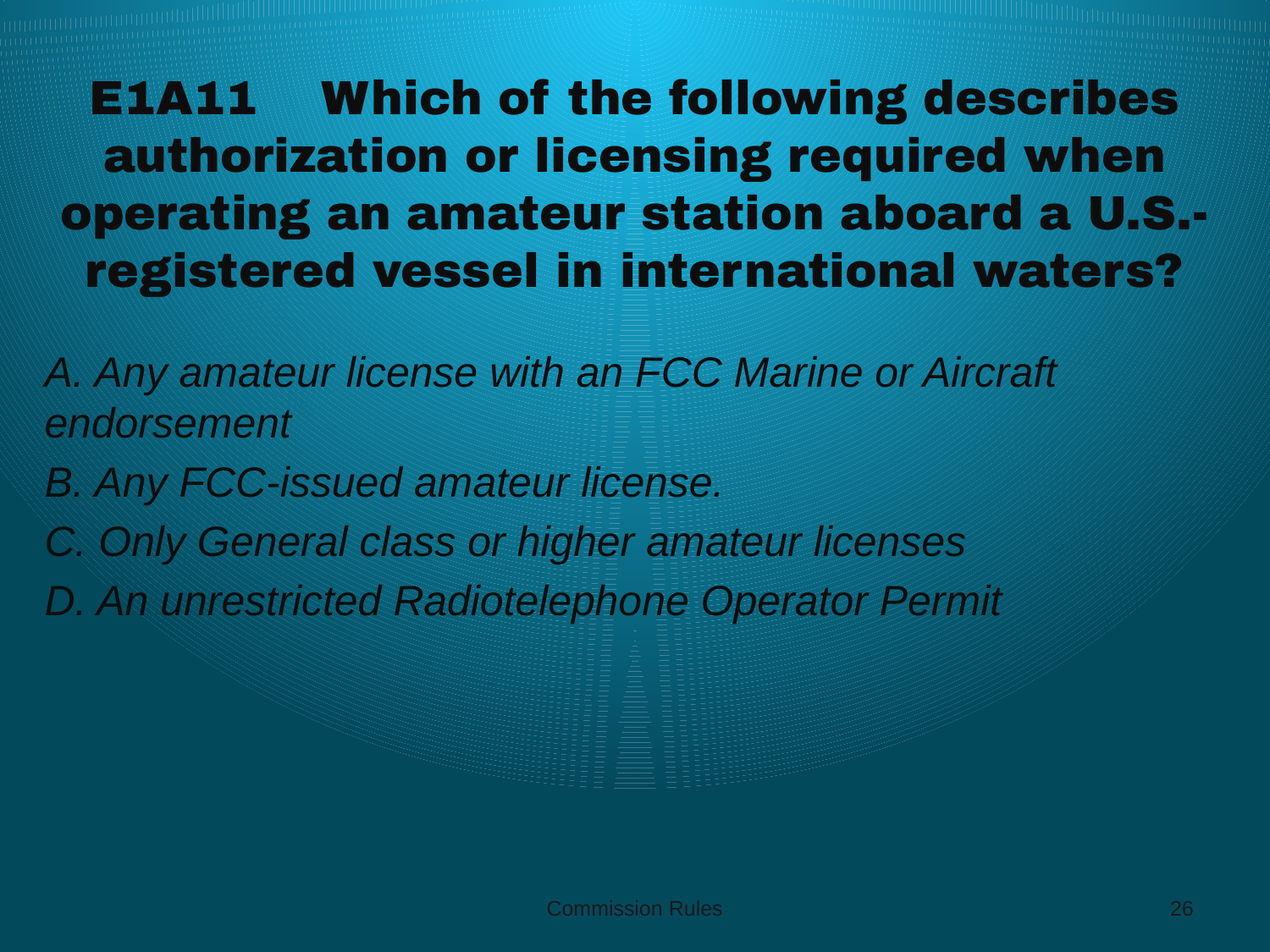

# E1A11    Which of the following describes authorization or licensing required when operating an amateur station aboard a U.S.-registered vessel in international waters?
A. Any amateur license with an FCC Marine or Aircraft endorsement
B. Any FCC-issued amateur license.
C. Only General class or higher amateur licenses
D. An unrestricted Radiotelephone Operator Permit

Commission Rules
26